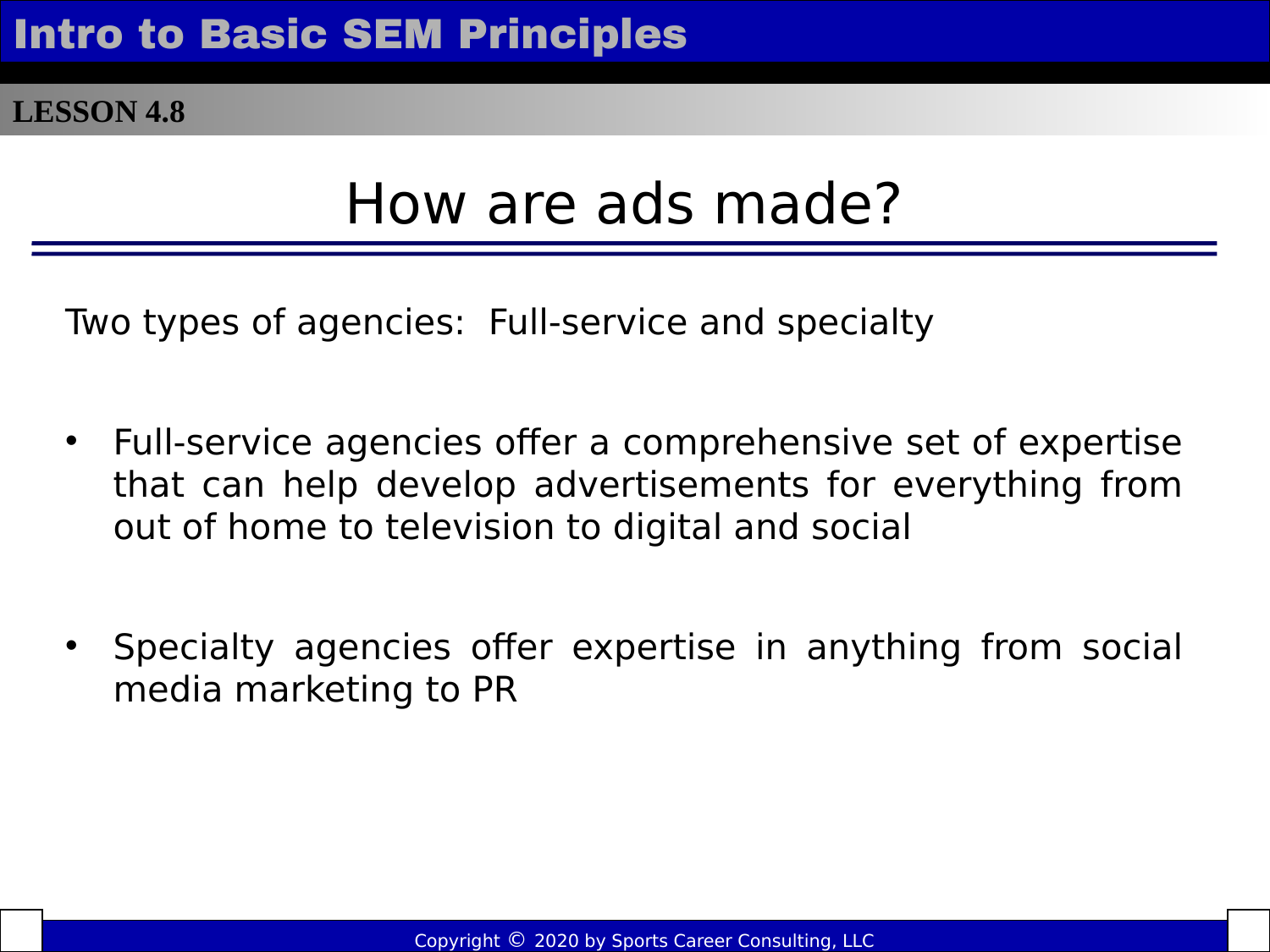

Intro to Basic SEM Principles
LESSON 4.8
How are ads made?

Two types of agencies:  Full-service and specialty

Full-service agencies offer a comprehensive set of expertise that can help develop advertisements for everything from out of home to television to digital and social

Specialty agencies offer expertise in anything from social media marketing to PR

Copyright © 2020 by Sports Career Consulting, LLC